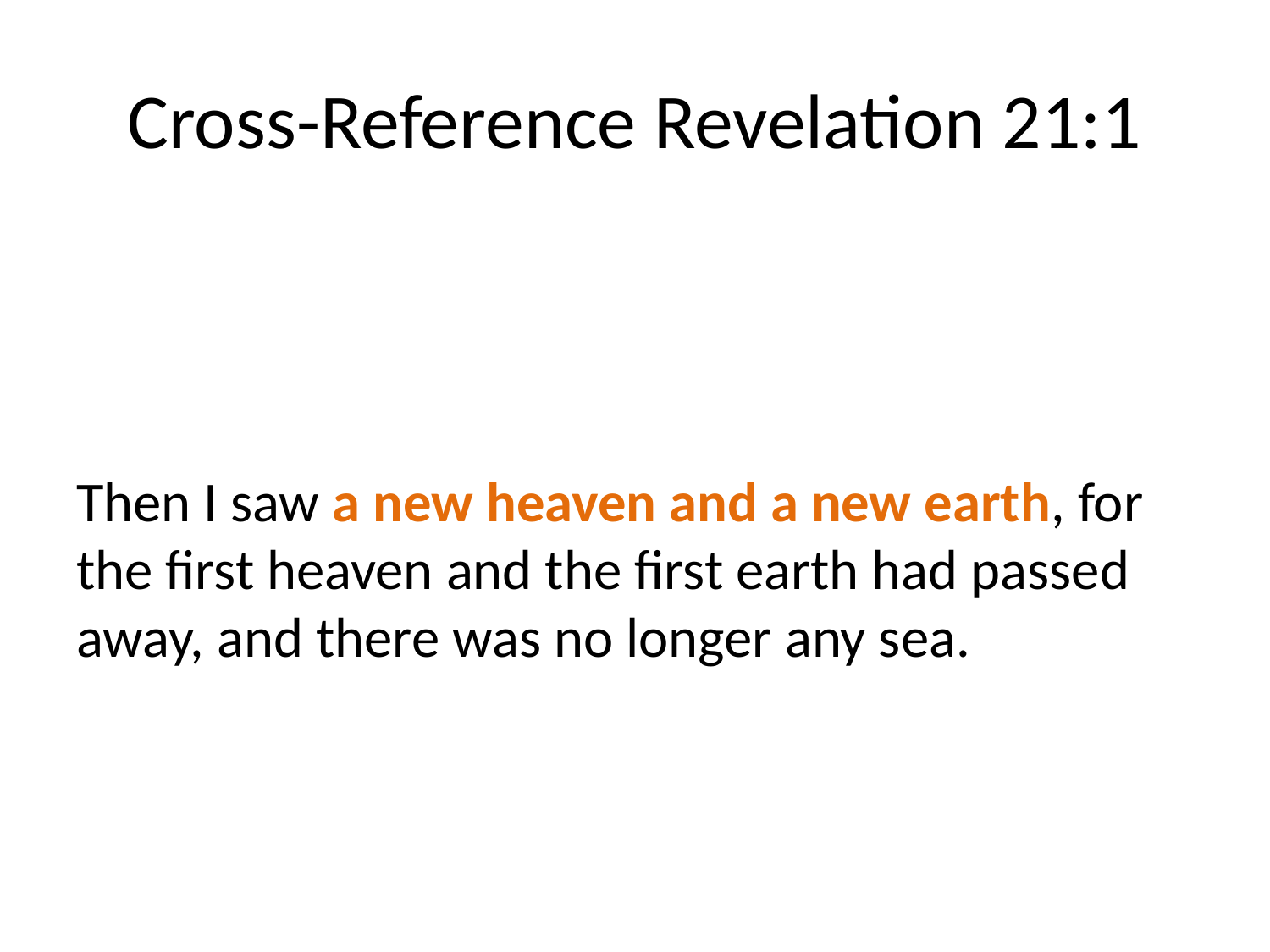

# Cross-Reference Revelation 21:1

Then I saw a new heaven and a new earth, for the first heaven and the first earth had passed away, and there was no longer any sea.